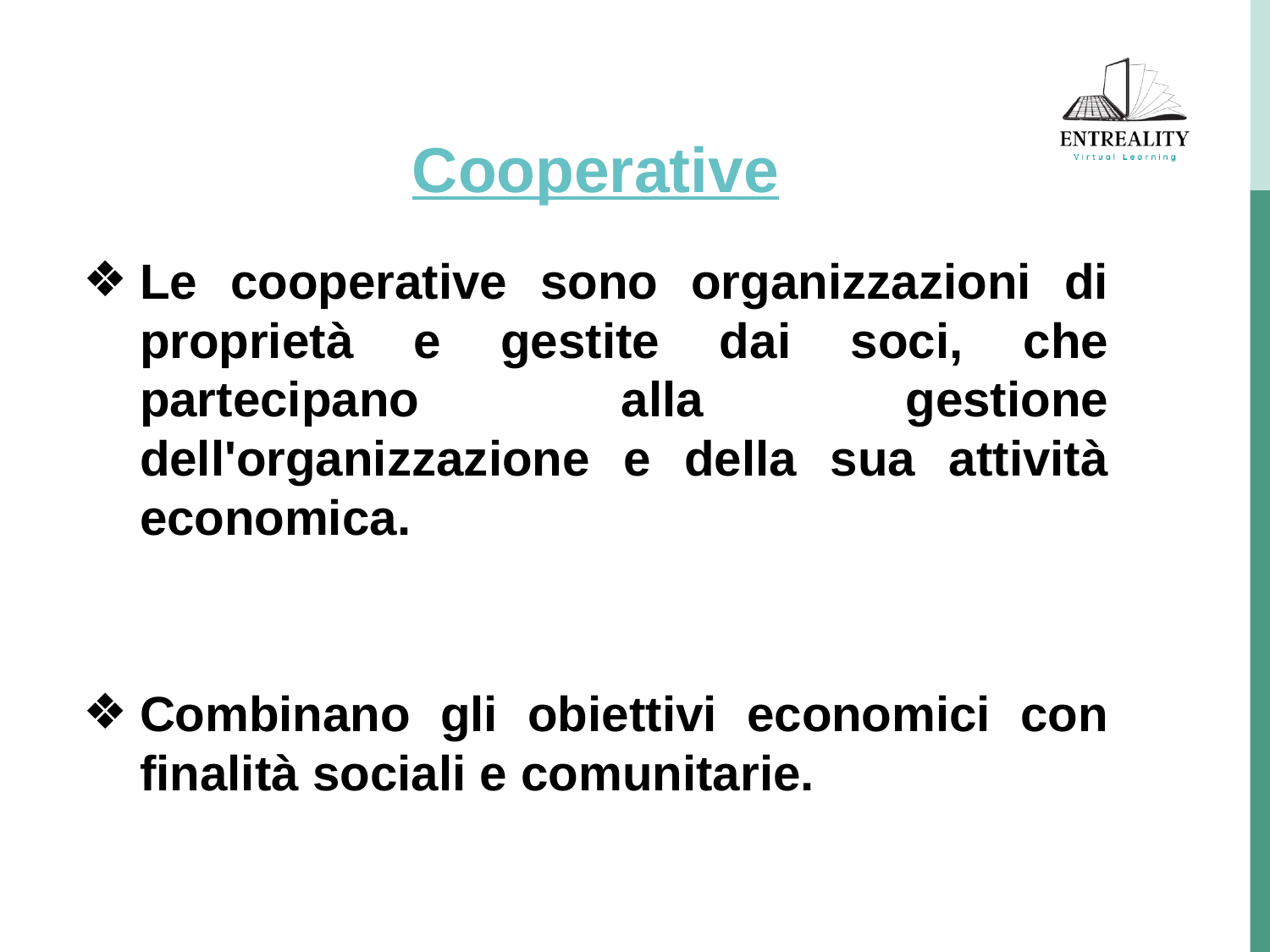

# Cooperative
Le cooperative sono organizzazioni di proprietà e gestite dai soci, che partecipano alla gestione dell'organizzazione e della sua attività economica.

Combinano gli obiettivi economici con finalità sociali e comunitarie.